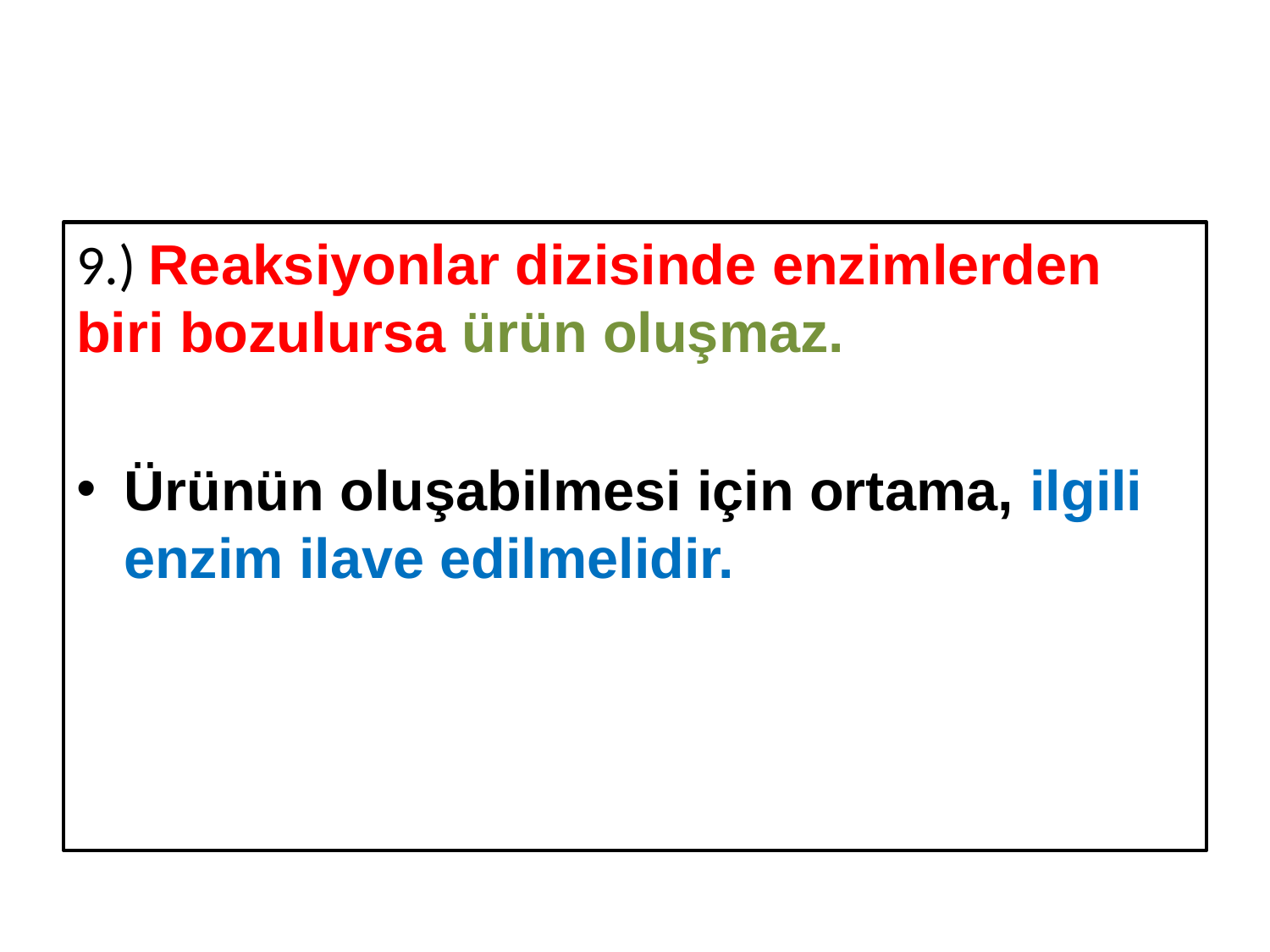

#
9.) Reaksiyonlar dizisinde enzimlerden biri bozulursa ürün oluşmaz.

Ürünün oluşabilmesi için ortama, ilgili enzim ilave edilmelidir.